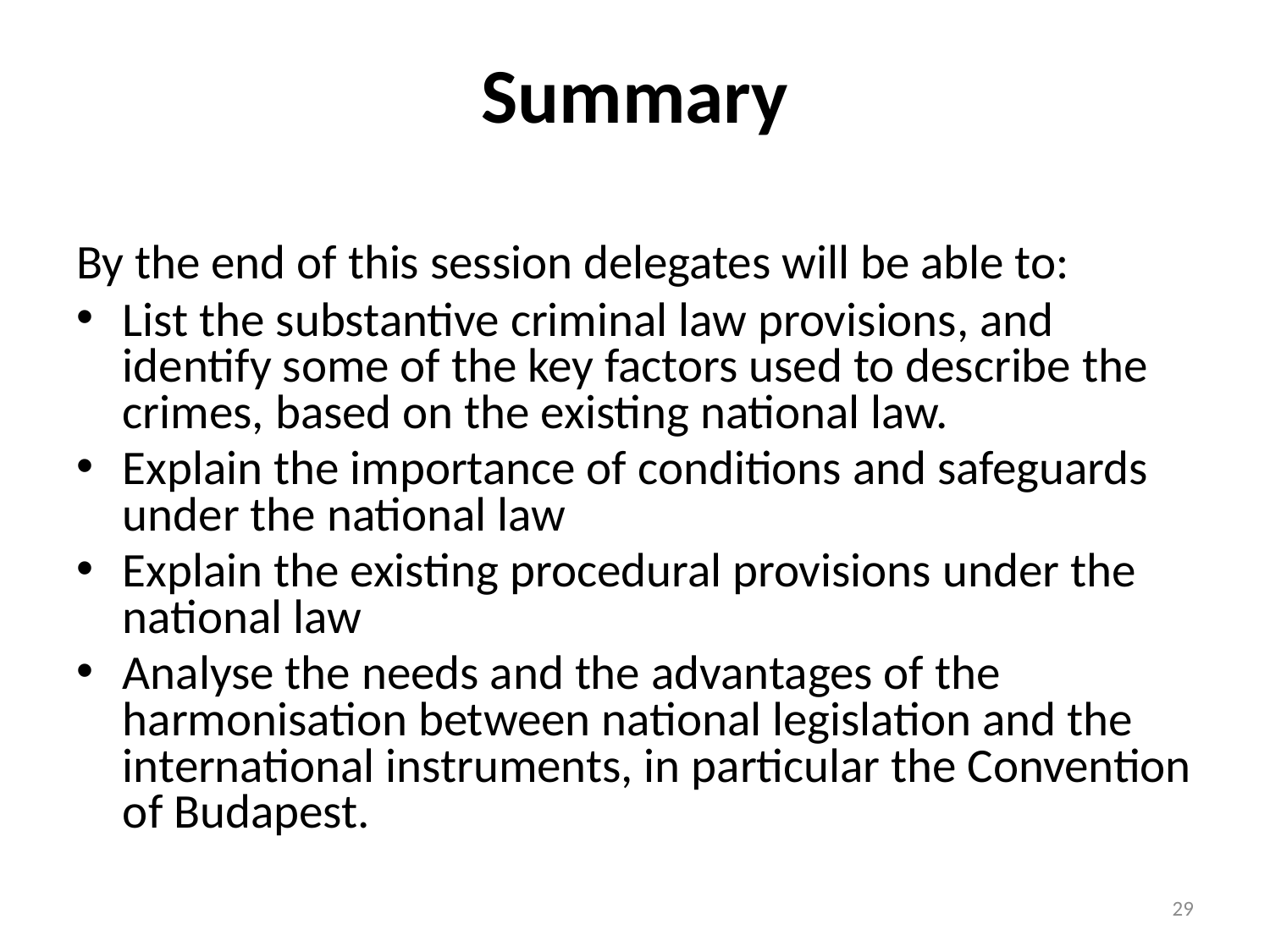

# Summary

By the end of this session delegates will be able to:
List the substantive criminal law provisions, and identify some of the key factors used to describe the crimes, based on the existing national law.
Explain the importance of conditions and safeguards under the national law
Explain the existing procedural provisions under the national law
Analyse the needs and the advantages of the harmonisation between national legislation and the international instruments, in particular the Convention of Budapest.
29